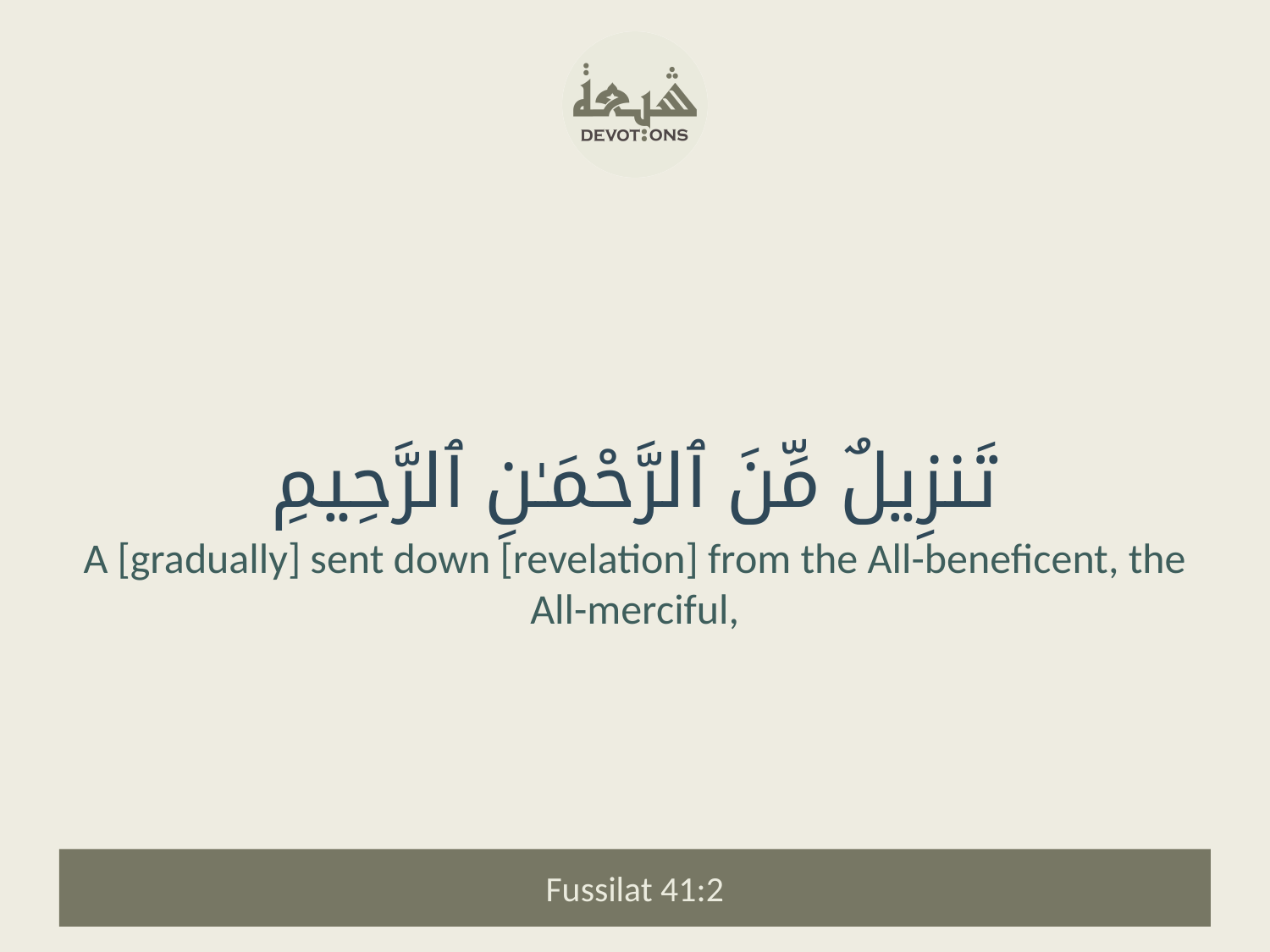

تَنزِيلٌ مِّنَ ٱلرَّحْمَـٰنِ ٱلرَّحِيمِ
A [gradually] sent down [revelation] from the All-beneficent, the All-merciful,
Fussilat 41:2